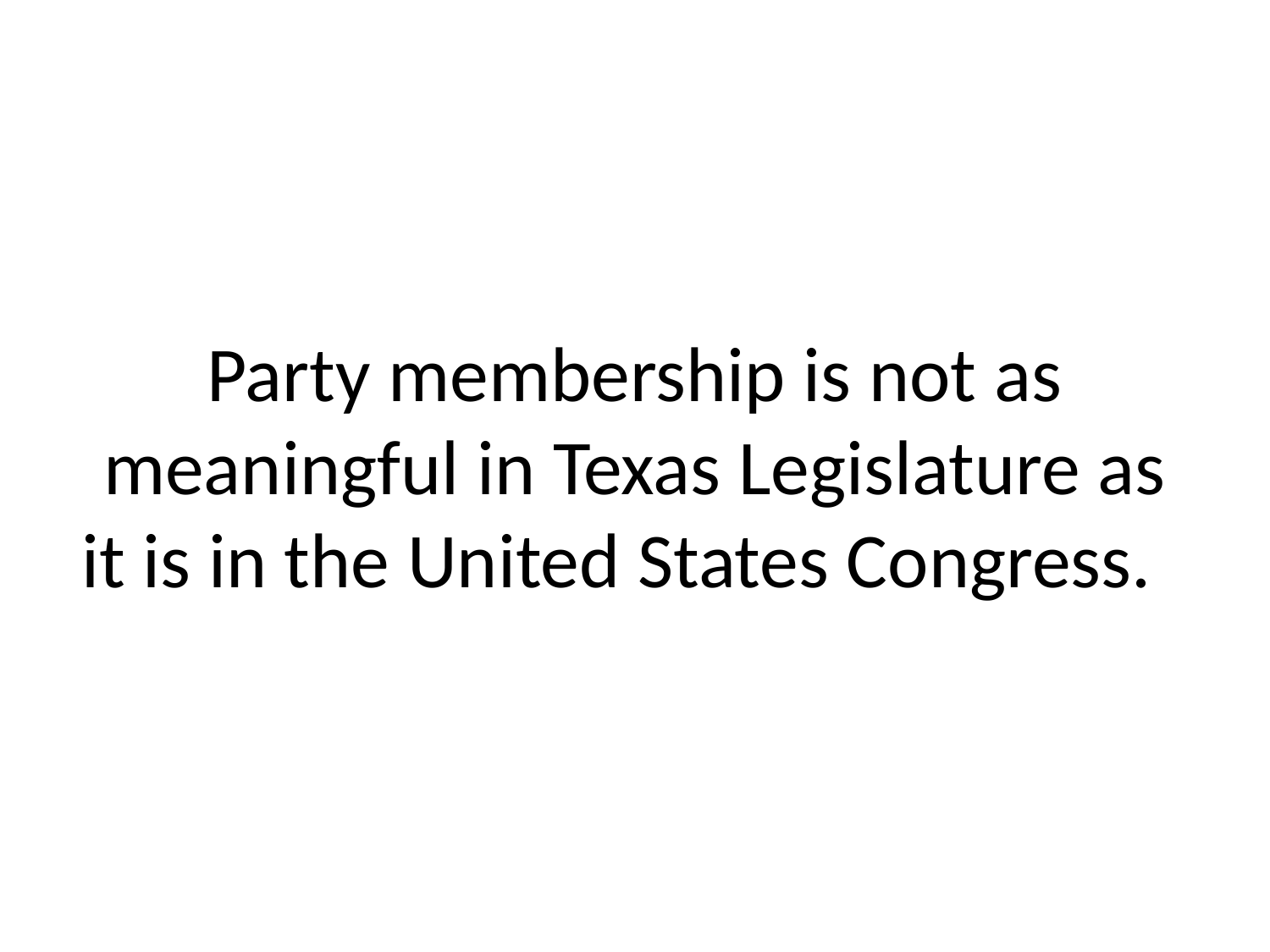

# Party membership is not as meaningful in Texas Legislature as it is in the United States Congress.